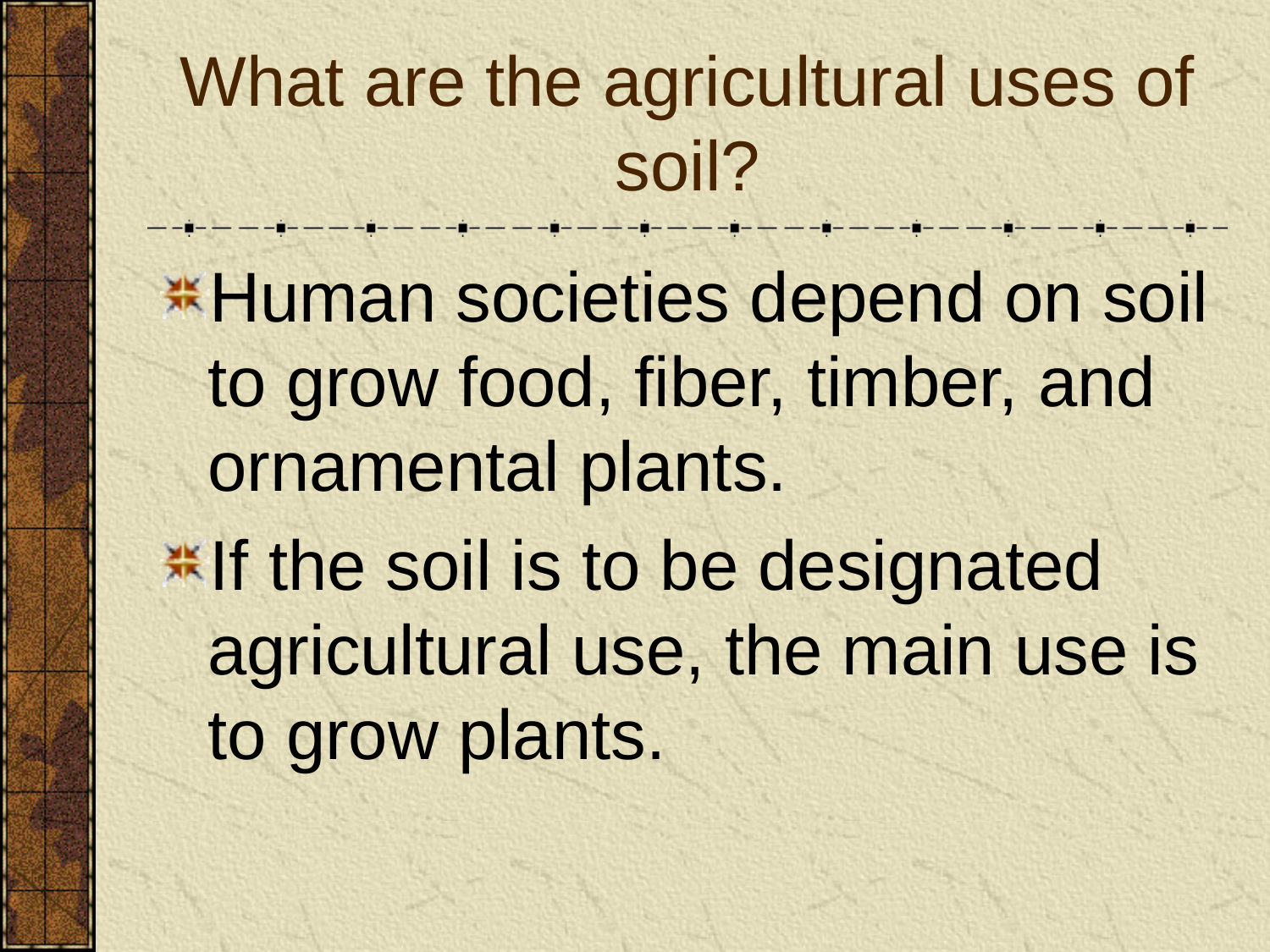

# What are the agricultural uses of soil?
Human societies depend on soil to grow food, fiber, timber, and ornamental plants.
If the soil is to be designated agricultural use, the main use is to grow plants.